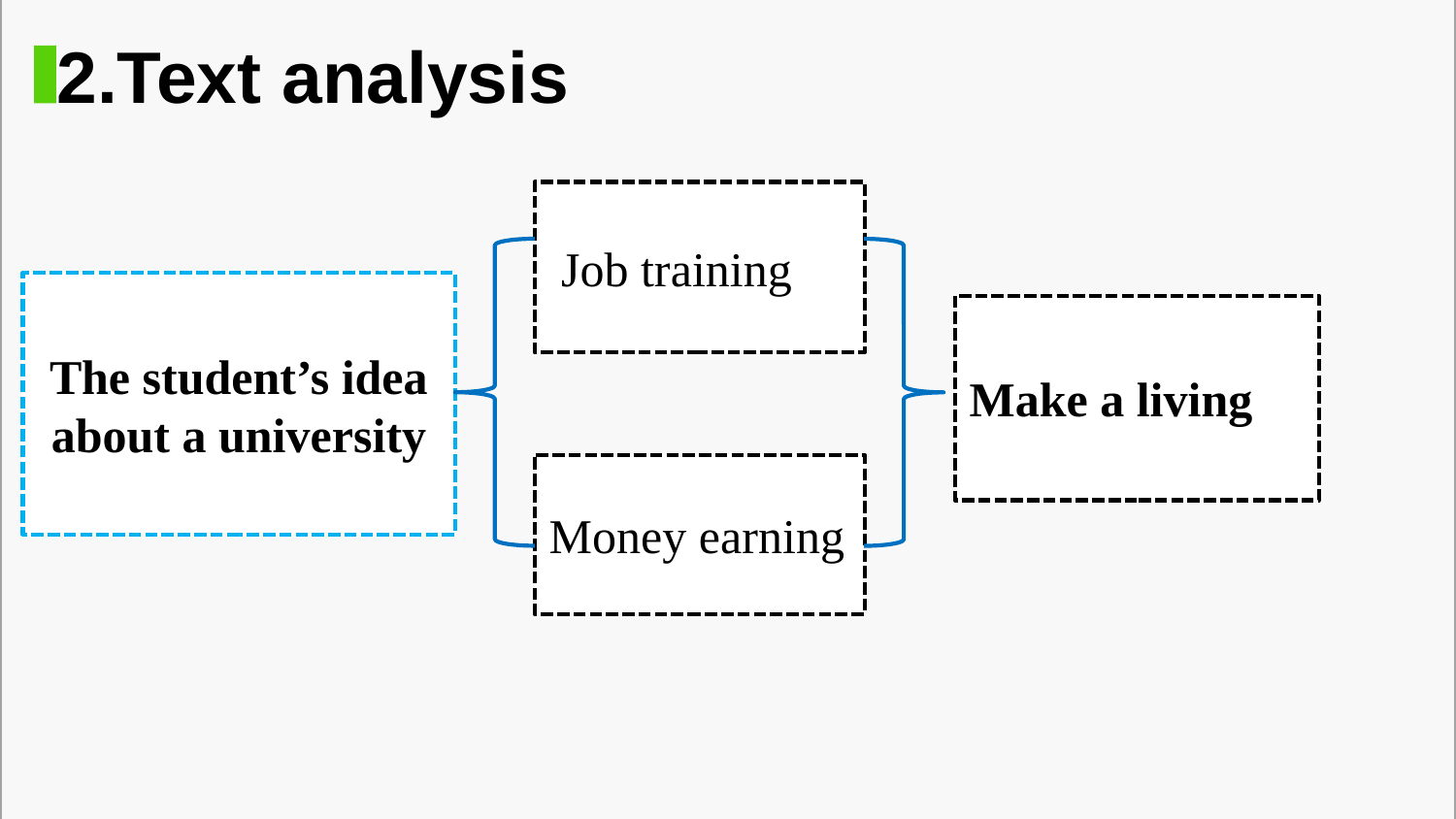

2.Text analysis

 Job training

The student’s idea about a university
Make a living
Money earning